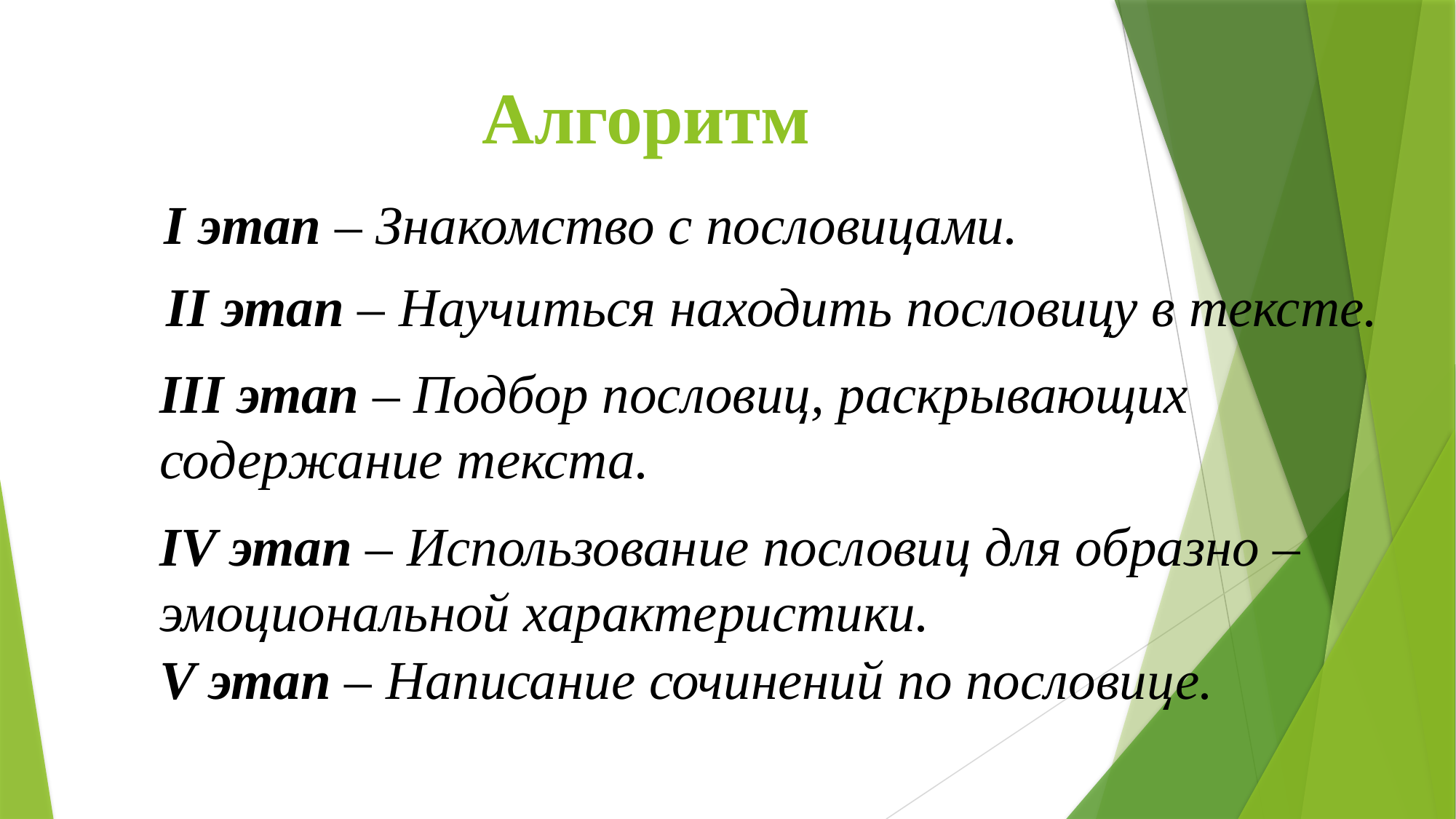

# Алгоритм
I этап – Знакомство с пословицами.
II этап – Научиться находить пословицу в тексте.
III этап – Подбор пословиц, раскрывающих содержание текста.
IV этап – Использование пословиц для образно – эмоциональной характеристики.
V этап – Написание сочинений по пословице.